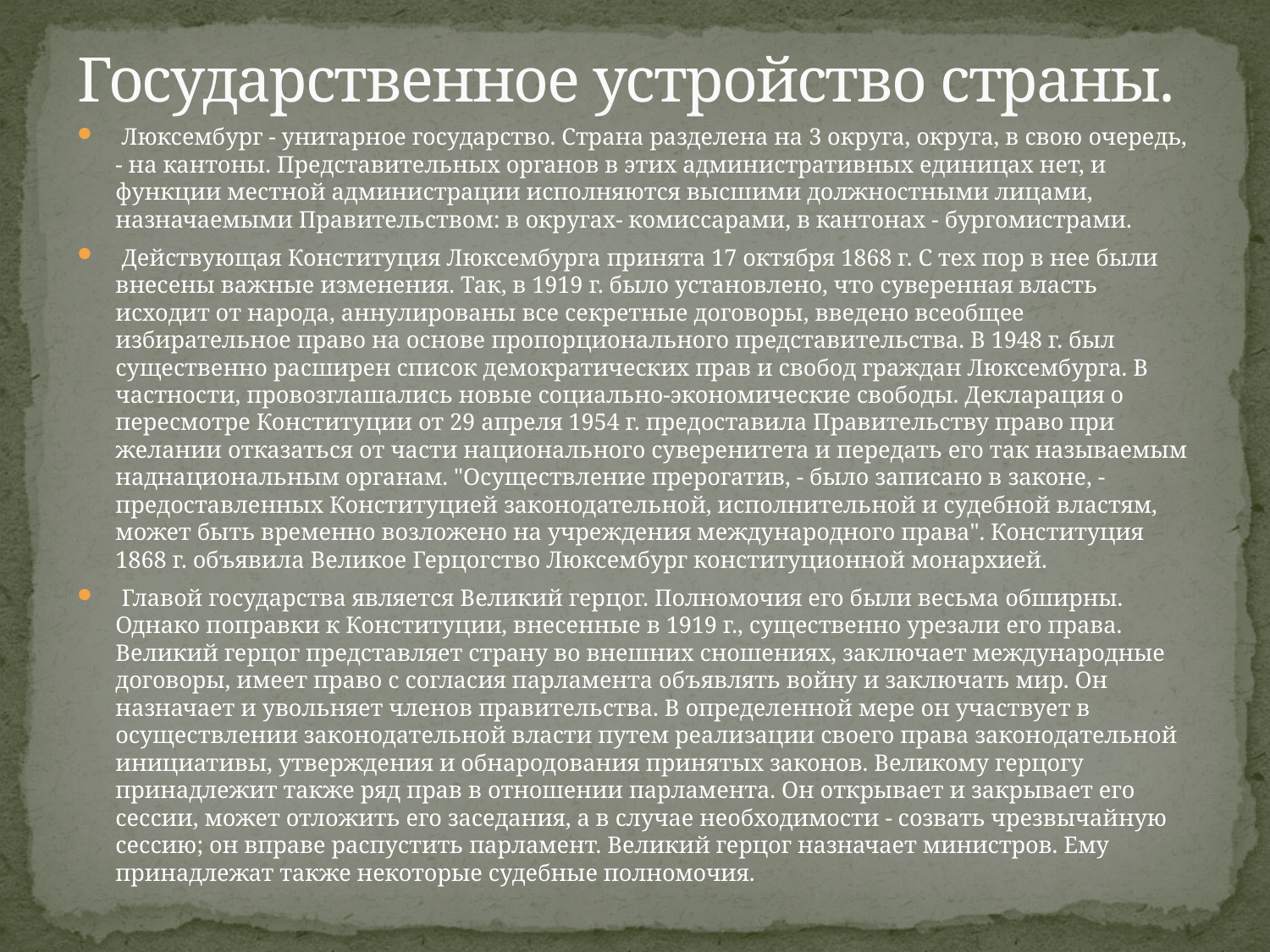

# Государственное устройство страны.
 Люксембург - унитарное государство. Страна разделена на 3 округа, округа, в свою очередь, - на кантоны. Представительных органов в этих административных единицах нет, и функции местной администрации исполняются высшими должностными лицами, назначаемыми Правительством: в округах- комиссарами, в кантонах - бургомистрами.
 Действующая Конституция Люксембурга принята 17 октября 1868 г. С тех пор в нее были внесены важные изменения. Так, в 1919 г. было установлено, что суверенная власть исходит от народа, аннулированы все секретные договоры, введено всеобщее избирательное право на основе пропорционального представительства. В 1948 г. был существенно расширен список демократических прав и свобод граждан Люксембурга. В частности, провозглашались новые социально-экономические свободы. Декларация о пересмотре Конституции от 29 апреля 1954 г. предоставила Правительству право при желании отказаться от части национального суверенитета и передать его так называемым наднациональным органам. "Осуществление прерогатив, - было записано в законе, - предоставленных Конституцией законодательной, исполнительной и судебной властям, может быть временно возложено на учреждения международного права". Конституция 1868 г. объявила Великое Герцогство Люксембург конституционной монархией.
 Главой государства является Великий герцог. Полномочия его были весьма обширны. Однако поправки к Конституции, внесенные в 1919 г., существенно урезали его права. Великий герцог представляет страну во внешних сношениях, заключает международные договоры, имеет право с согласия парламента объявлять войну и заключать мир. Он назначает и увольняет членов правительства. В определенной мере он участвует в осуществлении законодательной власти путем реализации своего права законодательной инициативы, утверждения и обнародования принятых законов. Великому герцогу принадлежит также ряд прав в отношении парламента. Он открывает и закрывает его сессии, может отложить его заседания, а в случае необходимости - созвать чрезвычайную сессию; он вправе распустить парламент. Великий герцог назначает министров. Ему принадлежат также некоторые судебные полномочия.